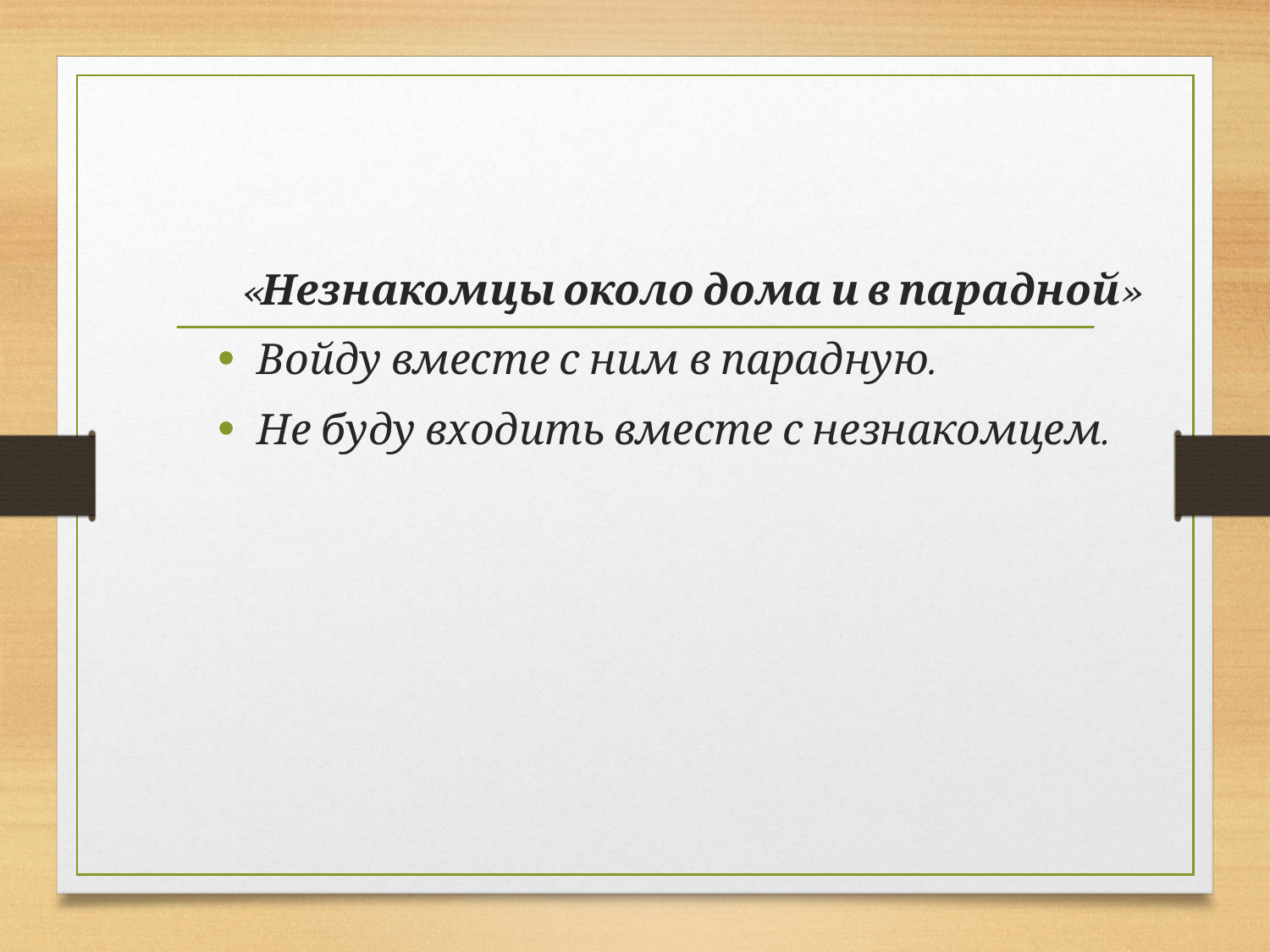

«Незнакомцы около дома и в парадной»
Войду вместе с ним в парадную.
Не буду входить вместе с незнакомцем.